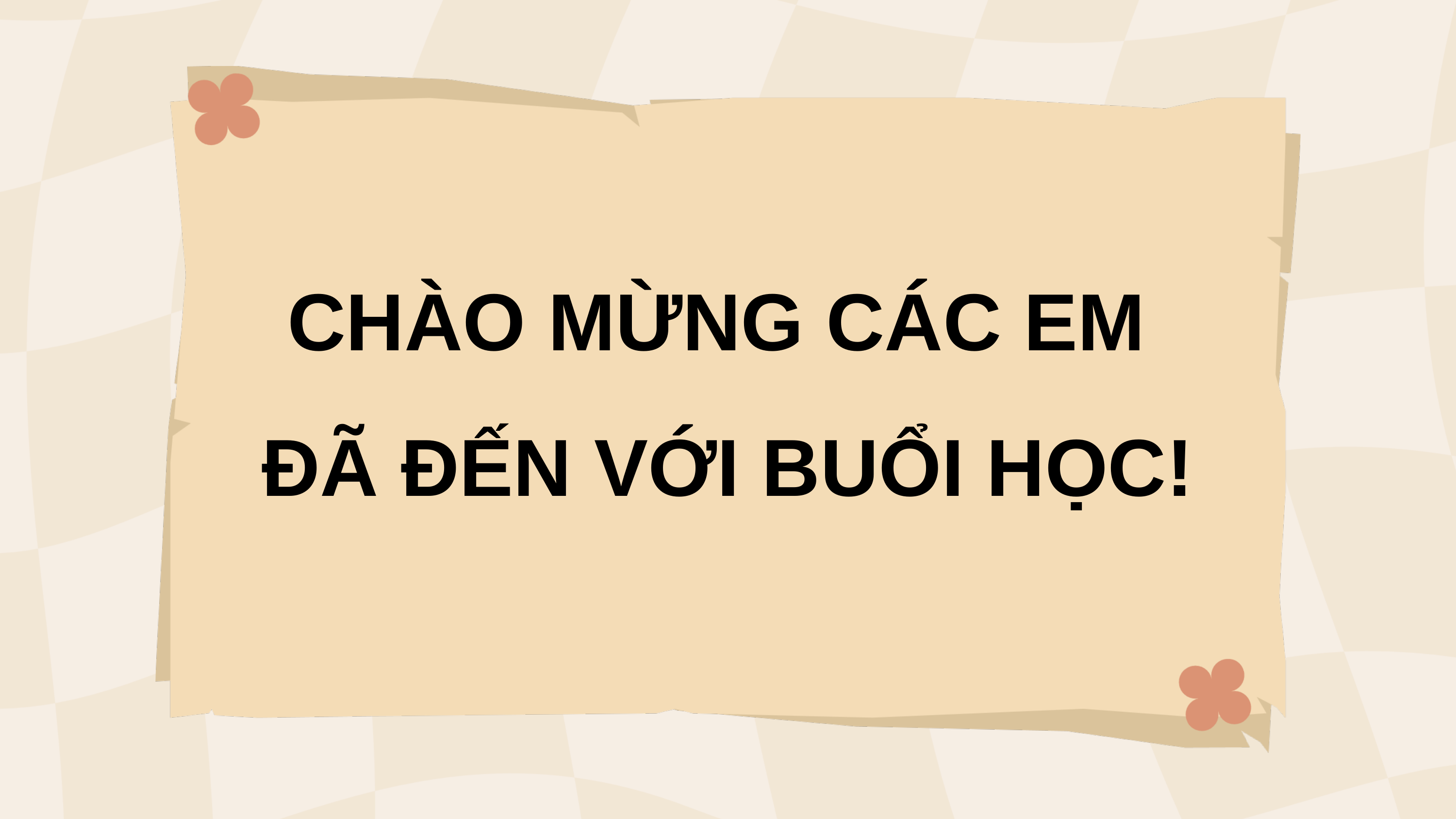

CHÀO MỪNG CÁC EM
ĐÃ ĐẾN VỚI BUỔI HỌC!